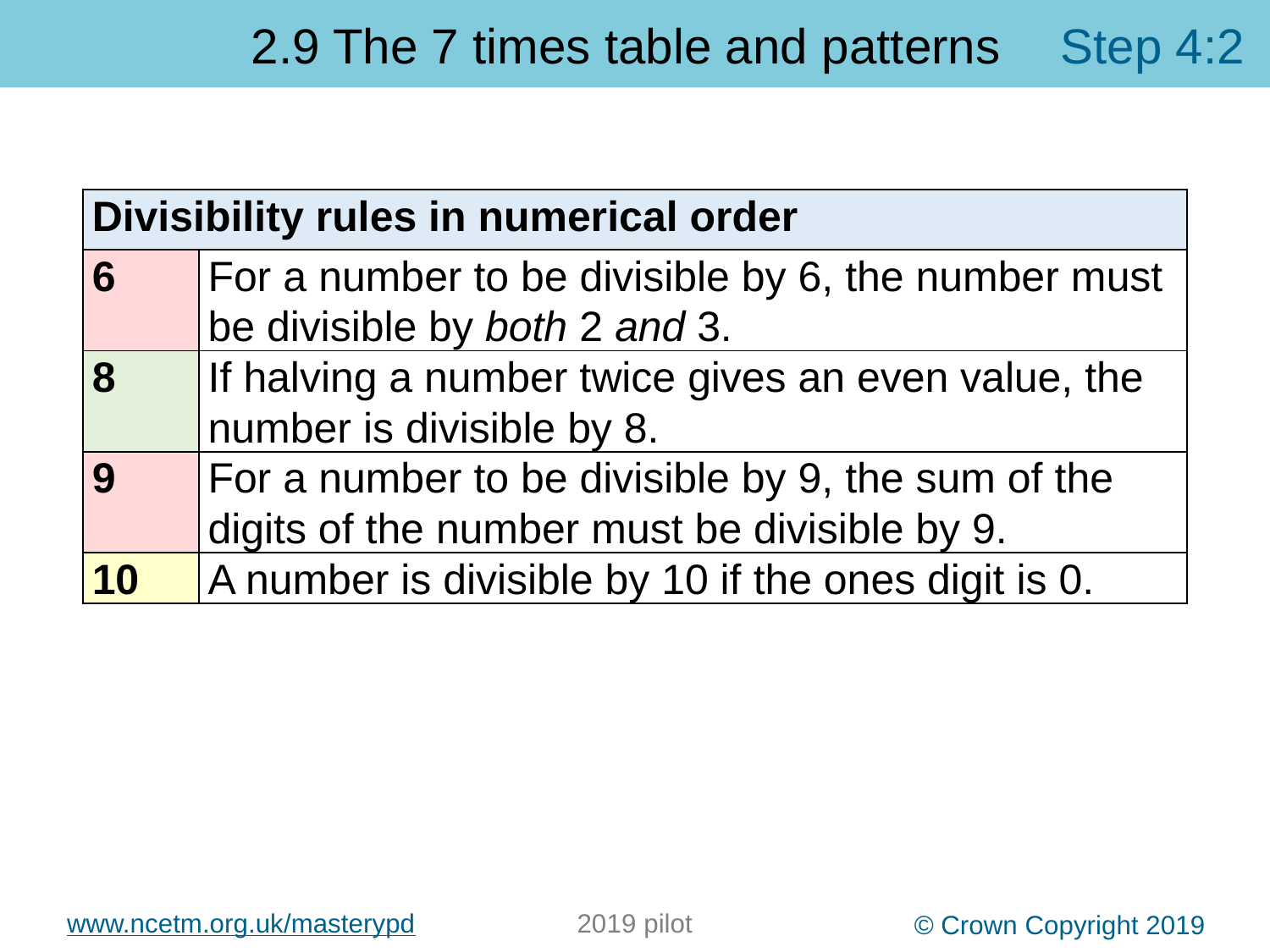

2.9 The 7 times table and patterns	Step 4:2
| Divisibility rules in numerical order |  |
| --- | --- |
| 6 | For a number to be divisible by 6, the number must be divisible by both 2 and 3. |
| 8 | If halving a number twice gives an even value, the number is divisible by 8. |
| 9 | For a number to be divisible by 9, the sum of the digits of the number must be divisible by 9. |
| 10 | A number is divisible by 10 if the ones digit is 0. |